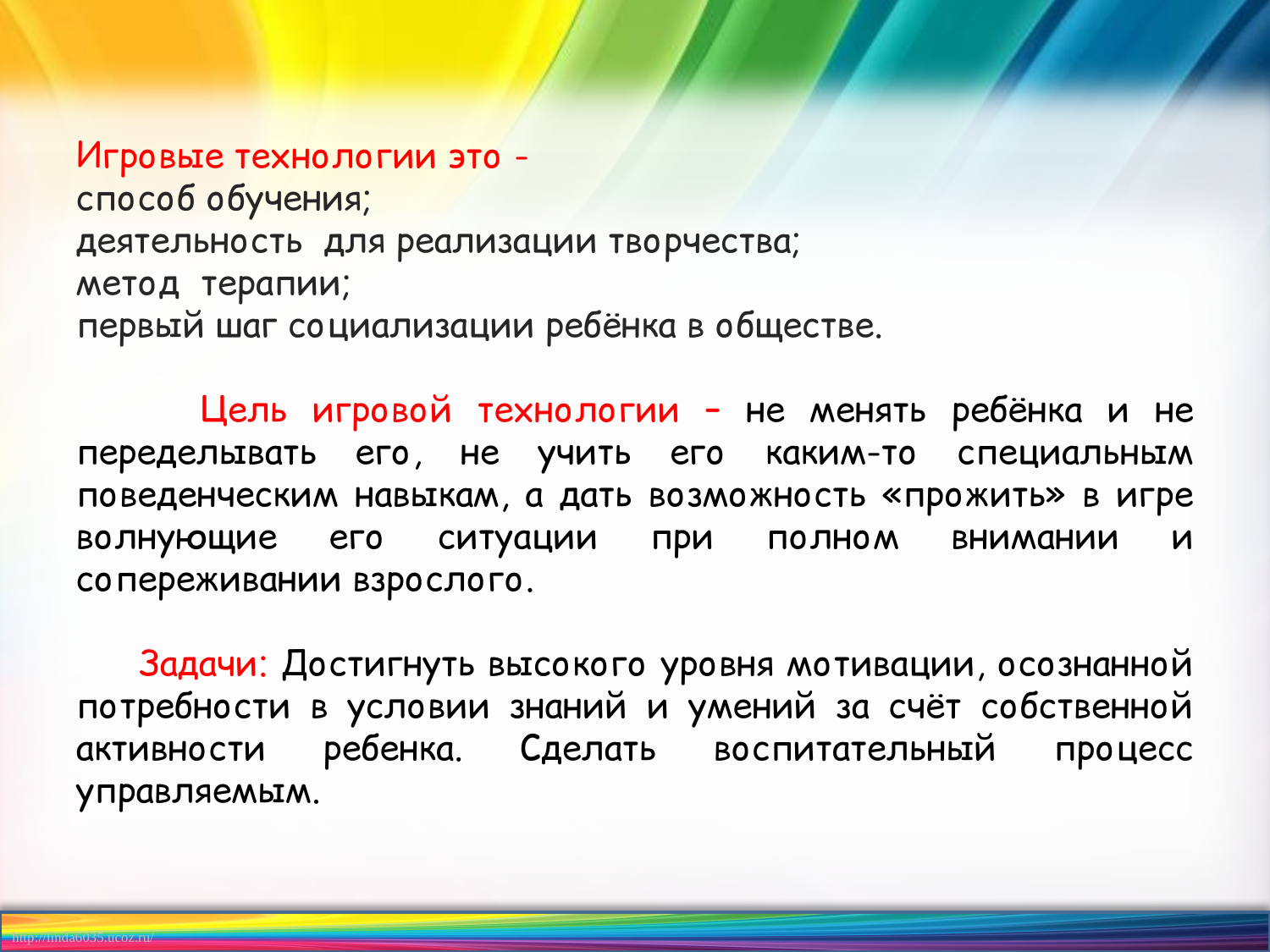

Игровые технологии это -
способ обучения;
деятельность  для реализации творчества;
метод  терапии;
первый шаг социализации ребёнка в обществе.

     Цель игровой технологии – не менять ребёнка и не переделывать его, не учить его каким-то специальным поведенческим навыкам, а дать возможность «прожить» в игре волнующие его ситуации при полном внимании и сопереживании взрослого.

     Задачи: Достигнуть высокого уровня мотивации, осознанной потребности в условии знаний и умений за счёт собственной активности ребенка. Сделать воспитательный процесс управляемым.